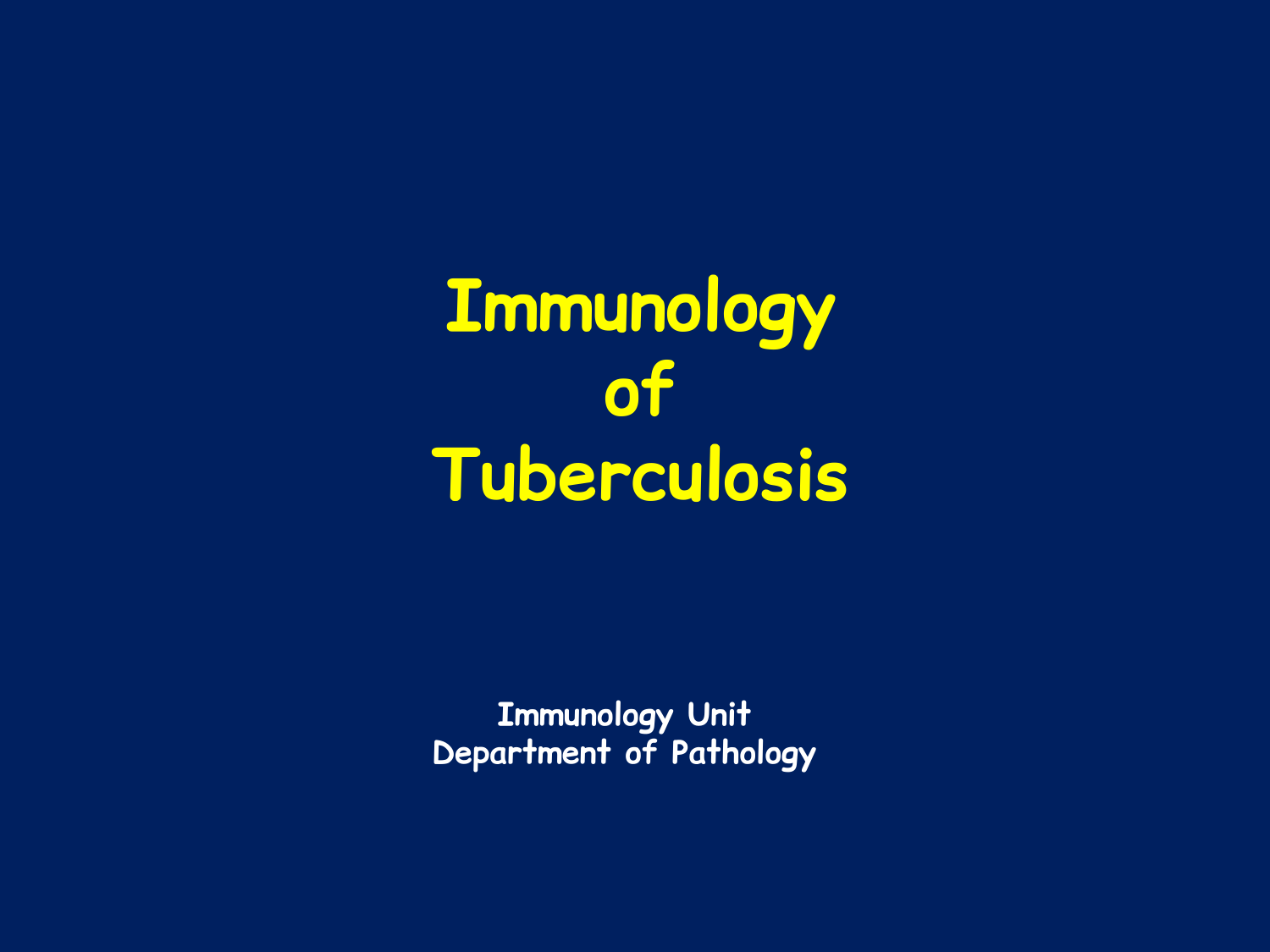

Immunology of Tuberculosis
Immunology Unit
Department of Pathology